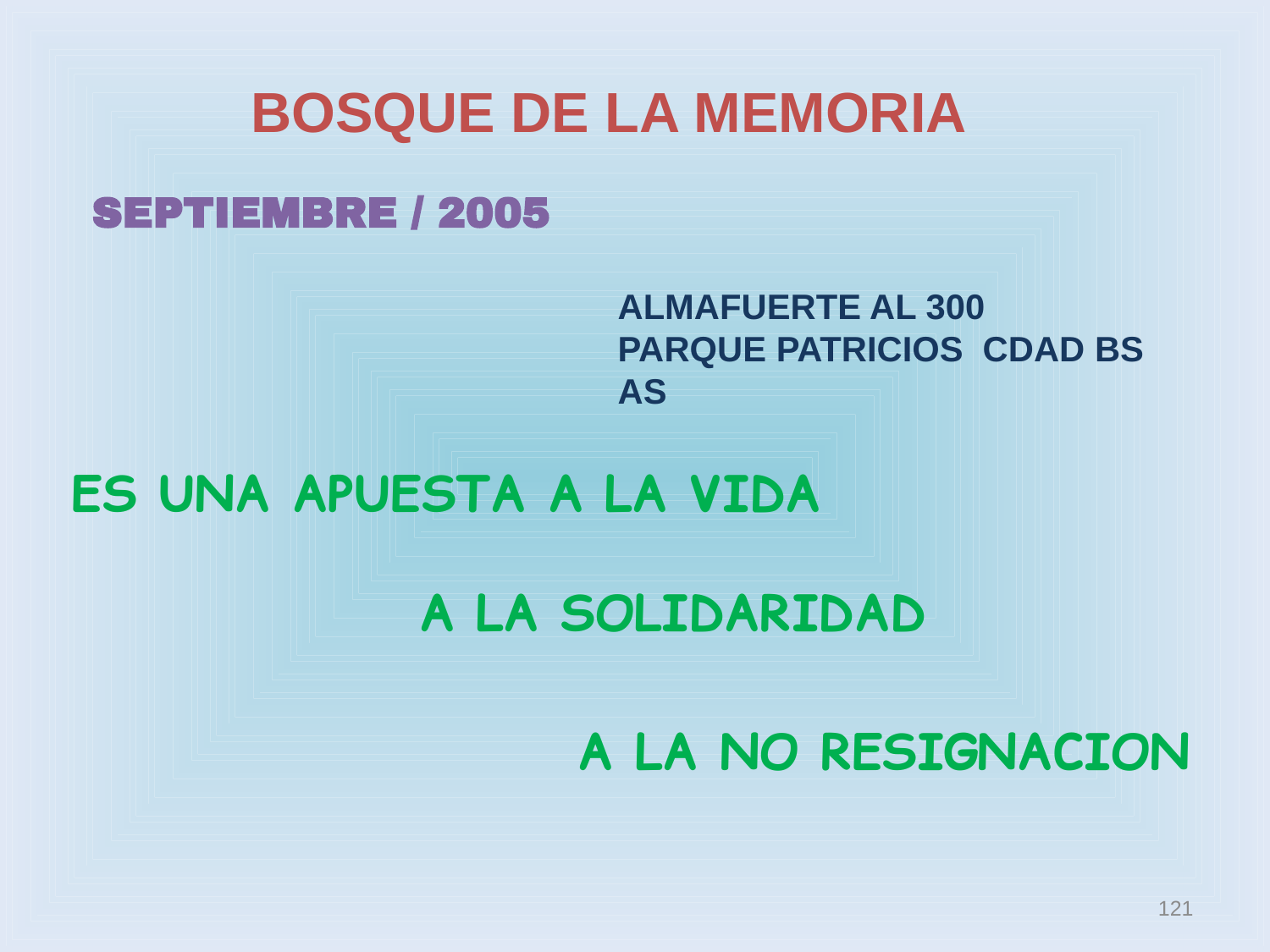

BOSQUE DE LA MEMORIA
SEPTIEMBRE / 2005
ALMAFUERTE AL 300
PARQUE PATRICIOS  CDAD BS AS
ES UNA APUESTA A LA VIDA
A LA SOLIDARIDAD
A LA NO RESIGNACION

121